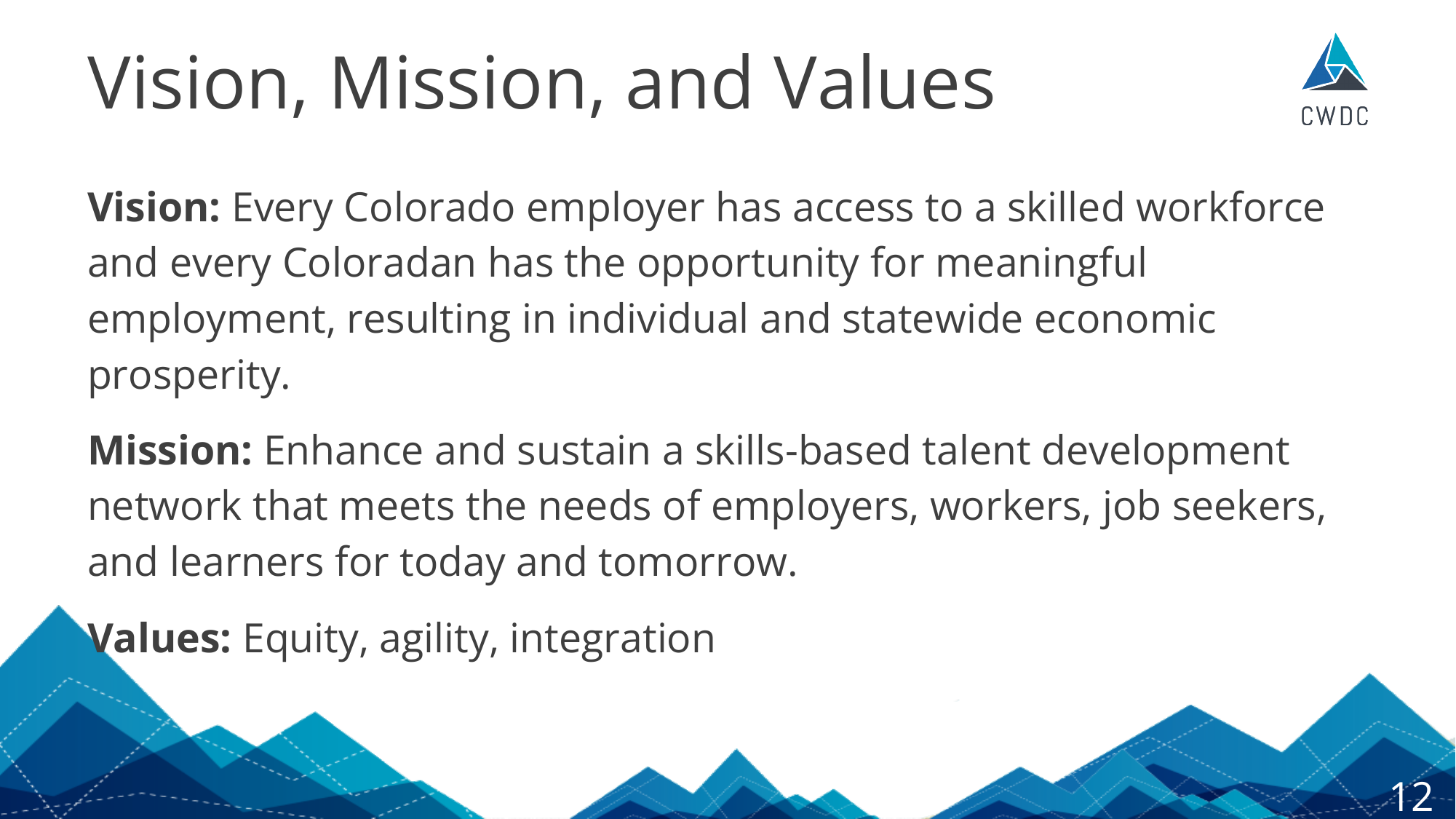

# Vision, Mission, and Values
Vision: Every Colorado employer has access to a skilled workforce and every Coloradan has the opportunity for meaningful employment, resulting in individual and statewide economic prosperity.
Mission: Enhance and sustain a skills-based talent development network that meets the needs of employers, workers, job seekers, and learners for today and tomorrow.
Values: Equity, agility, integration
12